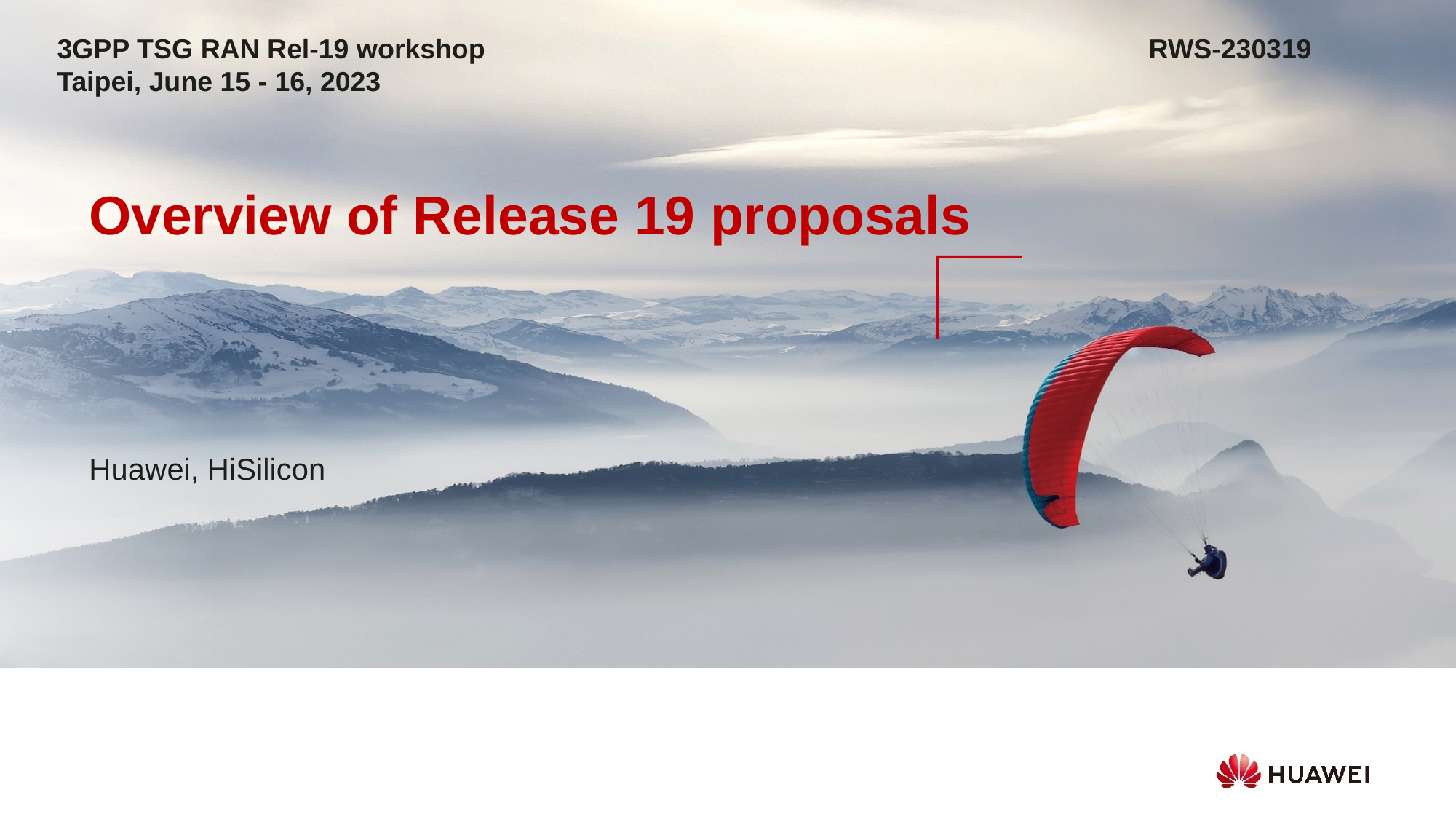

3GPP TSG RAN Rel-19 workshop							RWS-230319
Taipei, June 15 - 16, 2023
Overview of Release 19 proposals
Huawei, HiSilicon